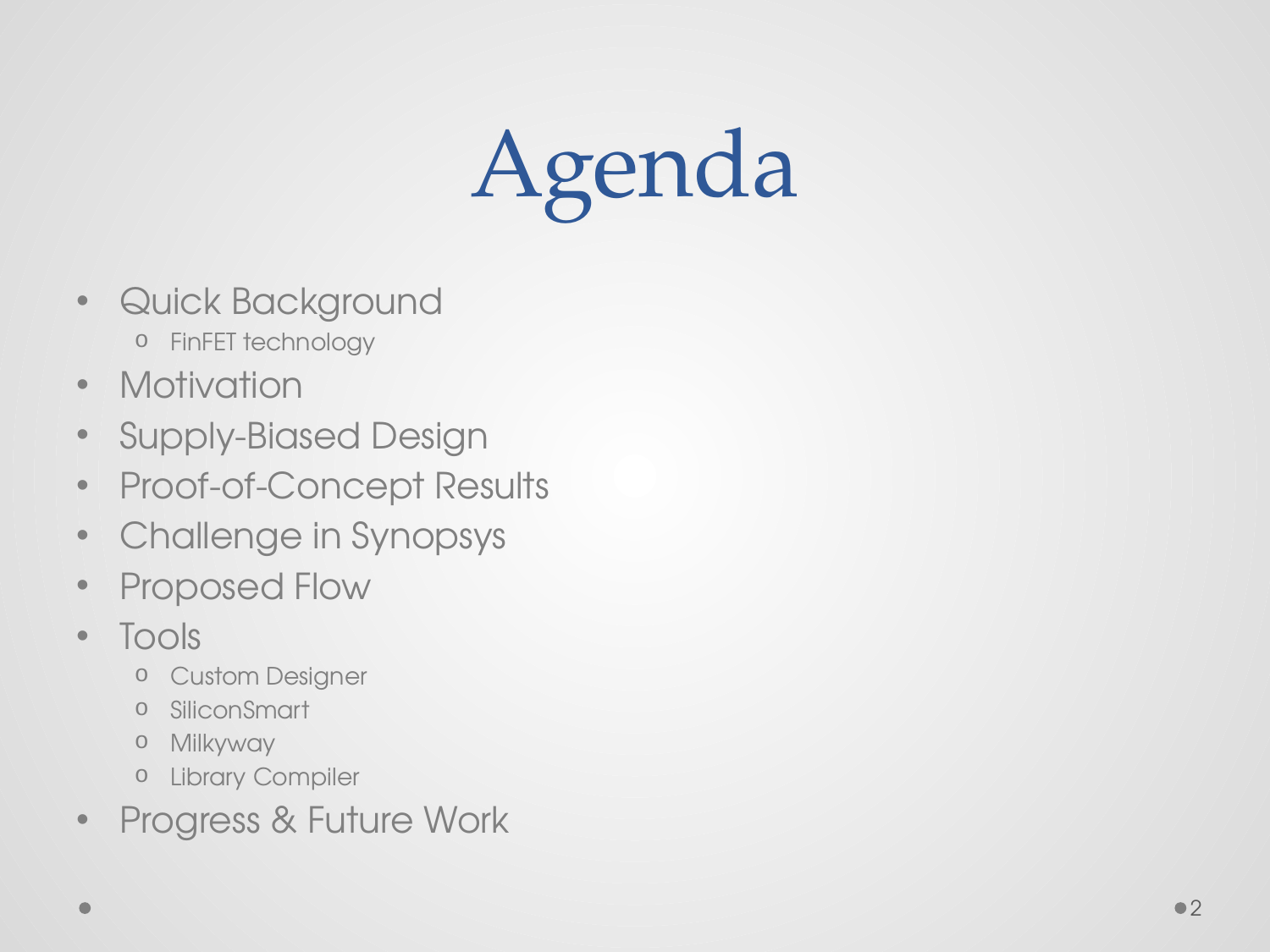

# Agenda

Quick Background
FinFET technology
Motivation
Supply-Biased Design
Proof-of-Concept Results
Challenge in Synopsys
Proposed Flow
Tools
Custom Designer
SiliconSmart
Milkyway
Library Compiler
Progress & Future Work
2